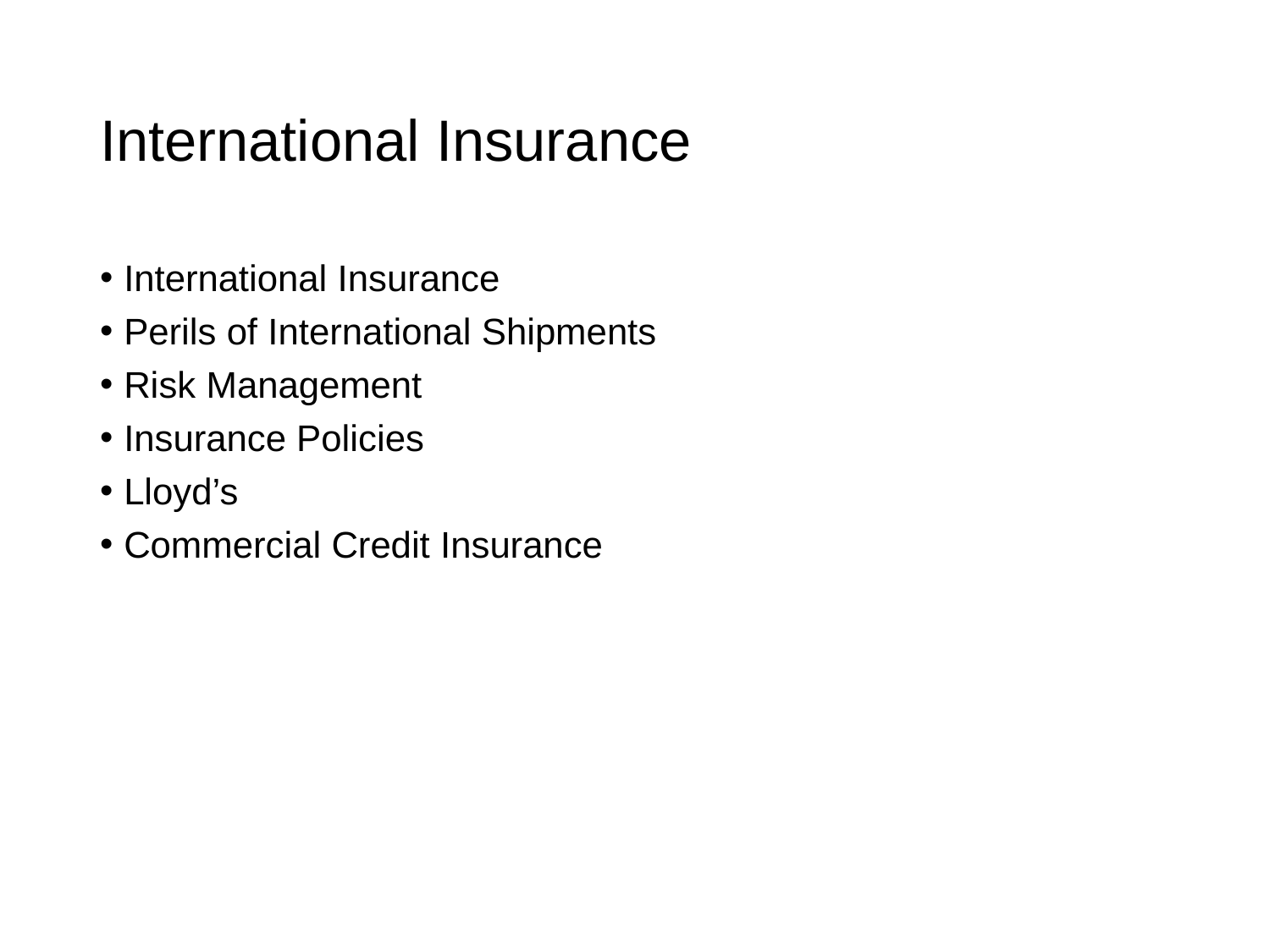

# International Insurance
International Insurance
Perils of International Shipments
Risk Management
Insurance Policies
Lloyd’s
Commercial Credit Insurance